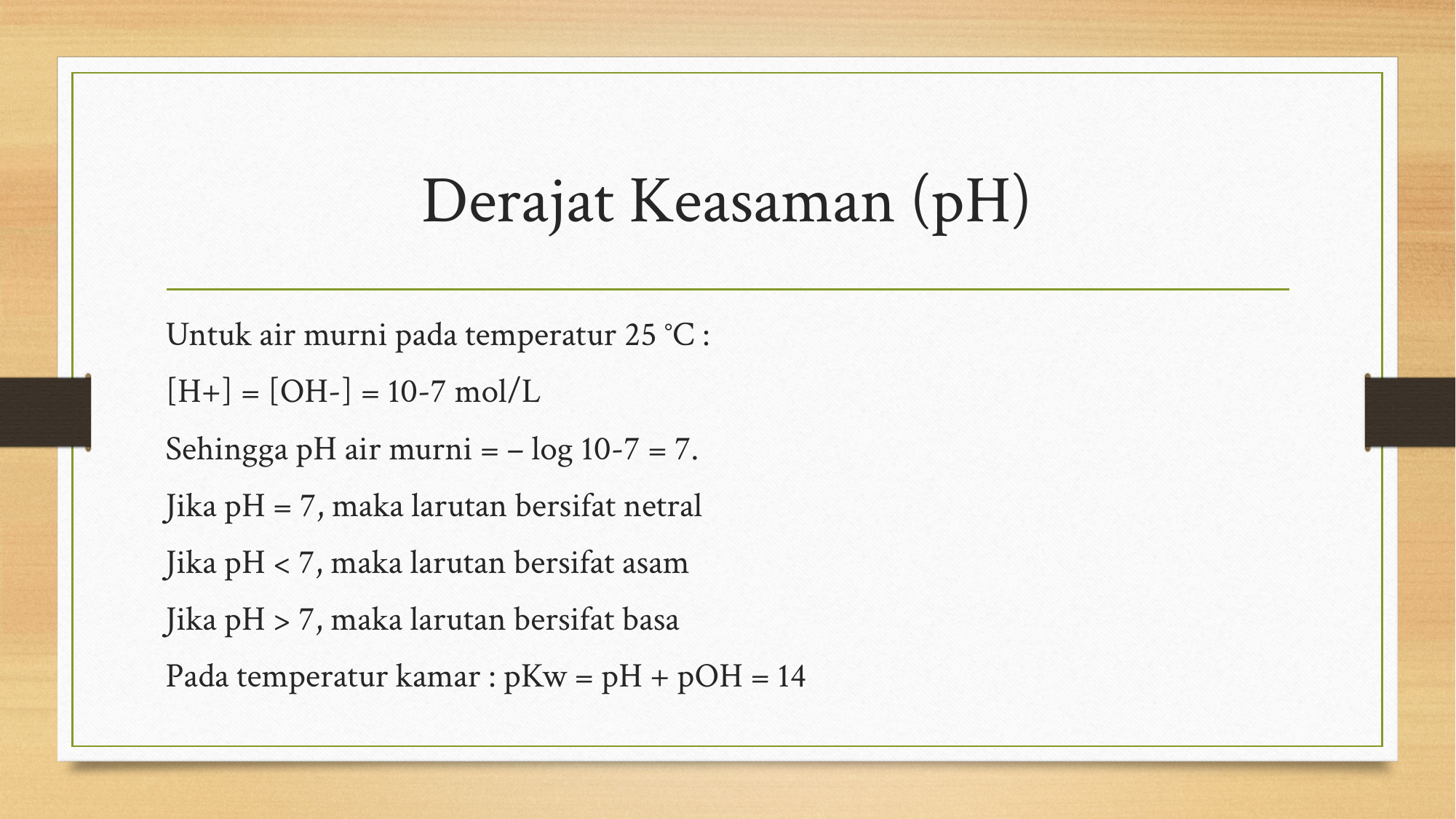

# Derajat Keasaman (pH)
Untuk air murni pada temperatur 25 °C :
[H+] = [OH-] = 10-7 mol/L
Sehingga pH air murni = – log 10-7 = 7.
Jika pH = 7, maka larutan bersifat netral
Jika pH < 7, maka larutan bersifat asam
Jika pH > 7, maka larutan bersifat basa
Pada temperatur kamar : pKw = pH + pOH = 14